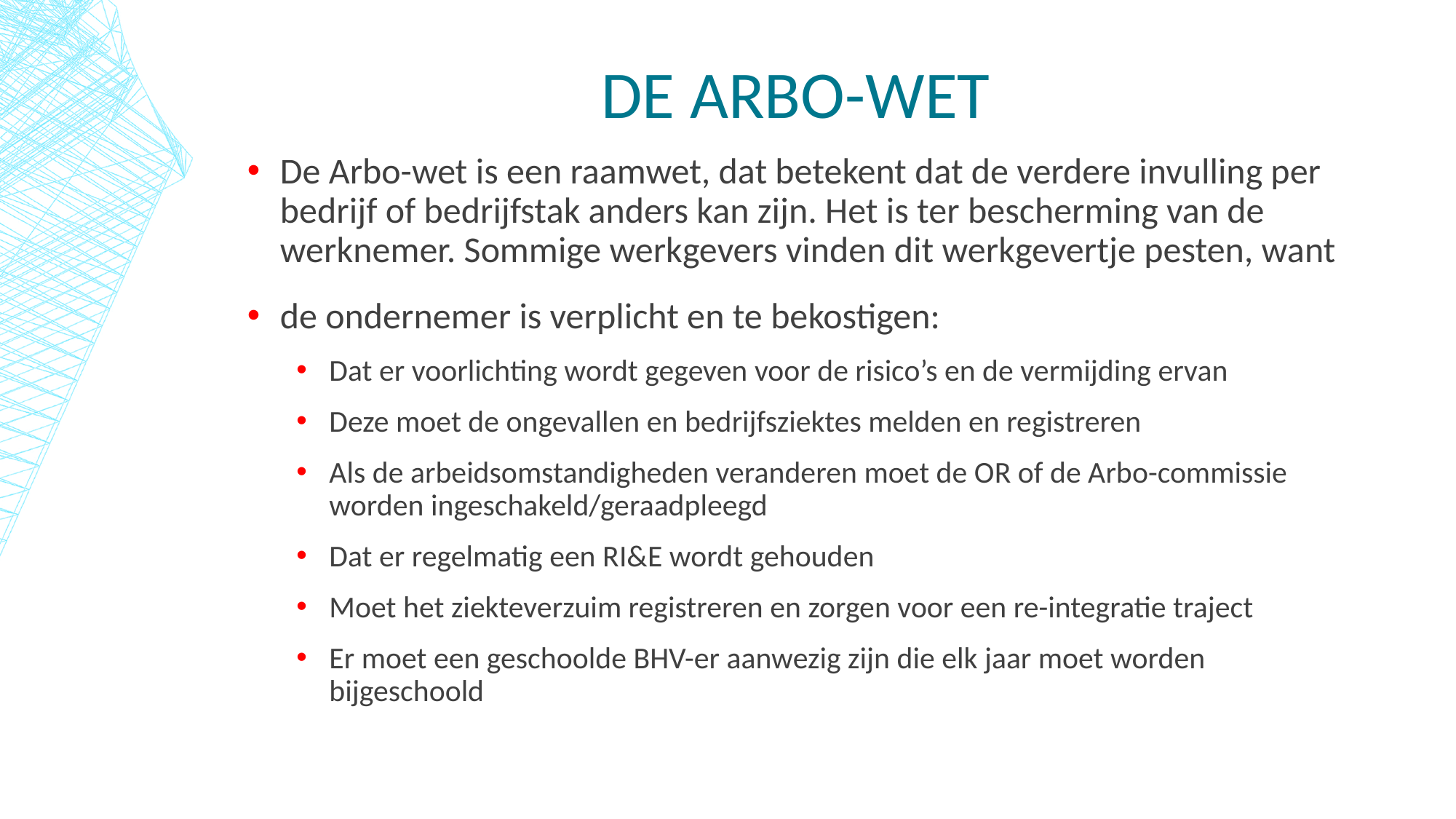

# De Arbo-wet
De Arbo-wet is een raamwet, dat betekent dat de verdere invulling per bedrijf of bedrijfstak anders kan zijn. Het is ter bescherming van de werknemer. Sommige werkgevers vinden dit werkgevertje pesten, want
de ondernemer is verplicht en te bekostigen:
Dat er voorlichting wordt gegeven voor de risico’s en de vermijding ervan
Deze moet de ongevallen en bedrijfsziektes melden en registreren
Als de arbeidsomstandigheden veranderen moet de OR of de Arbo-commissie worden ingeschakeld/geraadpleegd
Dat er regelmatig een RI&E wordt gehouden
Moet het ziekteverzuim registreren en zorgen voor een re-integratie traject
Er moet een geschoolde BHV-er aanwezig zijn die elk jaar moet worden bijgeschoold